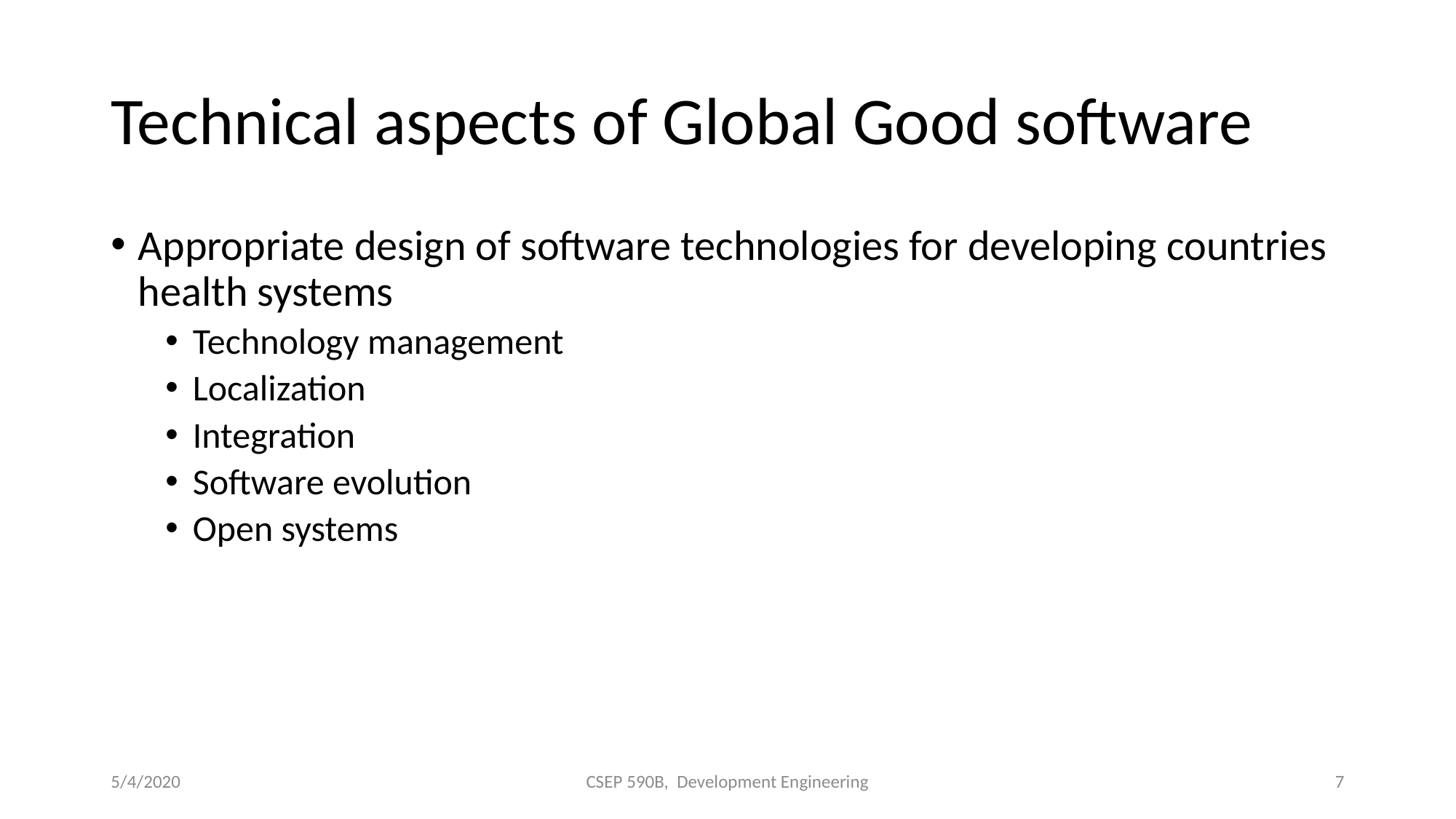

# Technical aspects of Global Good software
Appropriate design of software technologies for developing countries health systems
Technology management
Localization
Integration
Software evolution
Open systems
5/4/2020
CSEP 590B,  Development Engineering
7